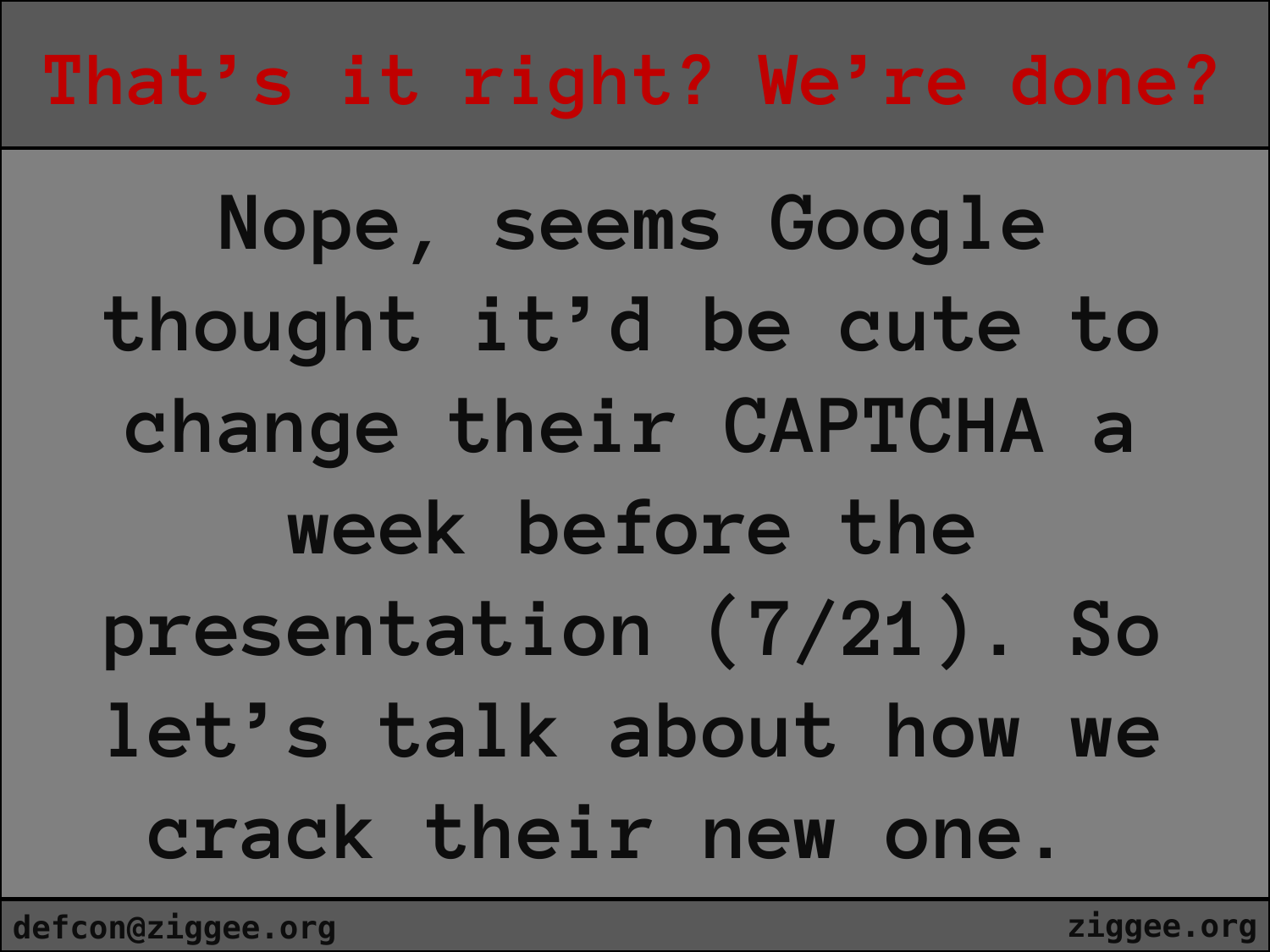

That’s it right? We’re done?
Nope, seems Google thought it’d be cute to change their CAPTCHA a week before the presentation (7/21). So let’s talk about how we crack their new one.

ziggee.org
defcon@ziggee.org